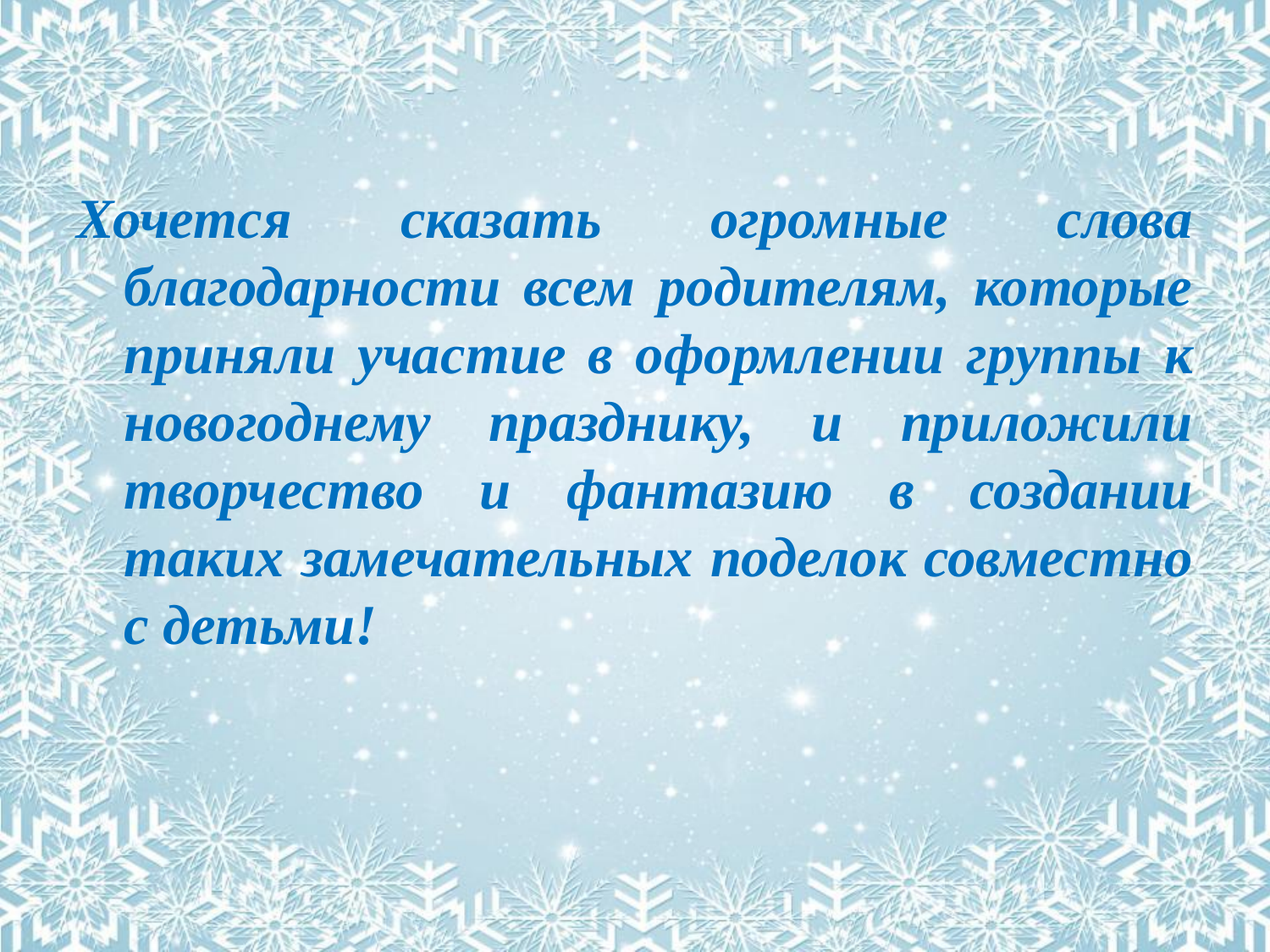

Хочется сказать огромные слова благодарности всем родителям, которые приняли участие в оформлении группы к новогоднему празднику, и приложили творчество и фантазию в создании таких замечательных поделок совместно с детьми!